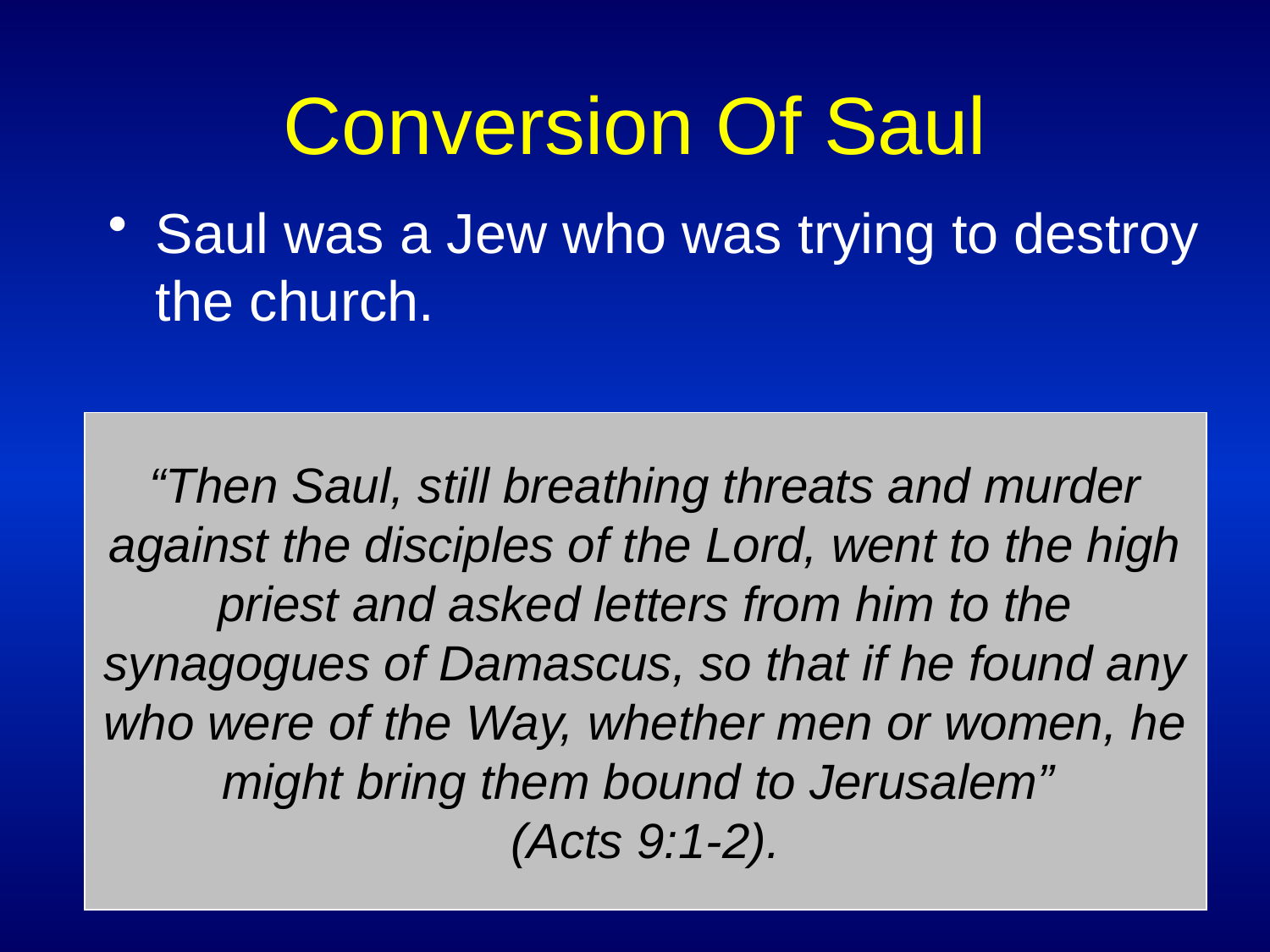

# Conversion Of Saul
Saul was a Jew who was trying to destroy the church.
“Then Saul, still breathing threats and murder against the disciples of the Lord, went to the high priest and asked letters from him to the synagogues of Damascus, so that if he found any who were of the Way, whether men or women, he might bring them bound to Jerusalem”
(Acts 9:1-2).